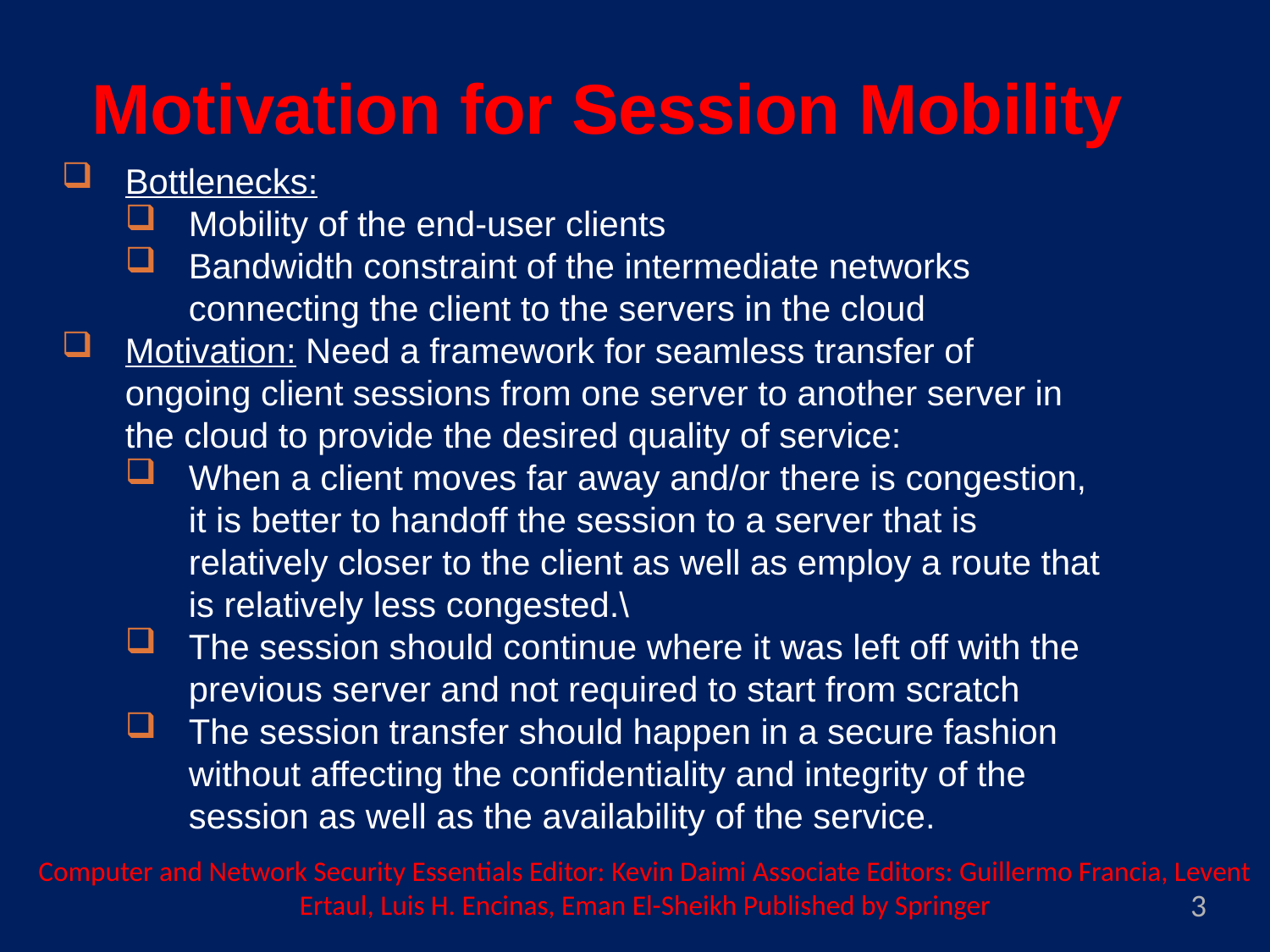

Motivation for Session Mobility
Bottlenecks:
Mobility of the end-user clients
Bandwidth constraint of the intermediate networks connecting the client to the servers in the cloud
Motivation: Need a framework for seamless transfer of ongoing client sessions from one server to another server in the cloud to provide the desired quality of service:
When a client moves far away and/or there is congestion, it is better to handoff the session to a server that is relatively closer to the client as well as employ a route that is relatively less congested.\
The session should continue where it was left off with the previous server and not required to start from scratch
The session transfer should happen in a secure fashion without affecting the confidentiality and integrity of the session as well as the availability of the service.
Computer and Network Security Essentials Editor: Kevin Daimi Associate Editors: Guillermo Francia, Levent Ertaul, Luis H. Encinas, Eman El-Sheikh Published by Springer
3